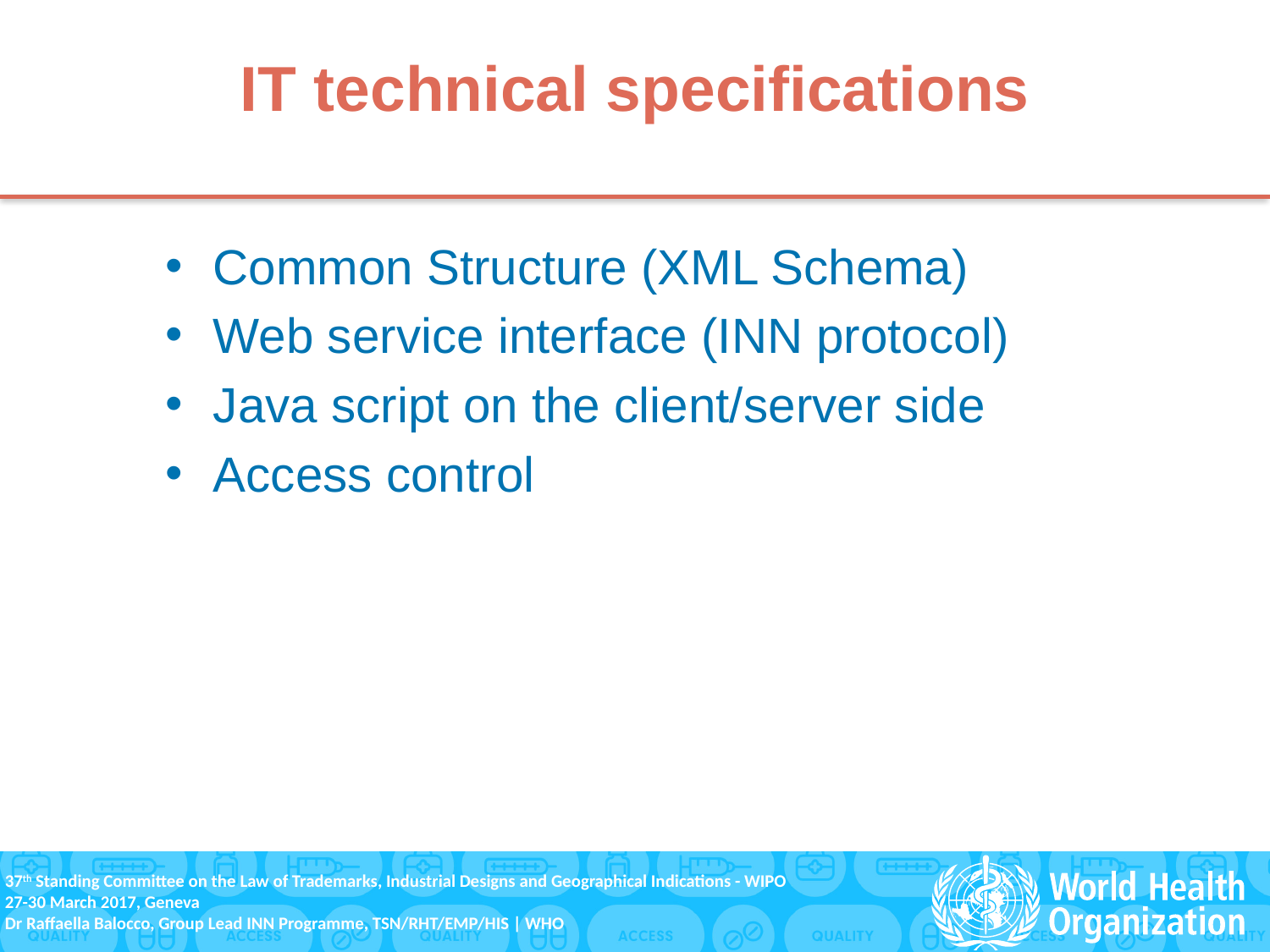

# IT technical specifications
Common Structure (XML Schema)
Web service interface (INN protocol)
Java script on the client/server side
Access control